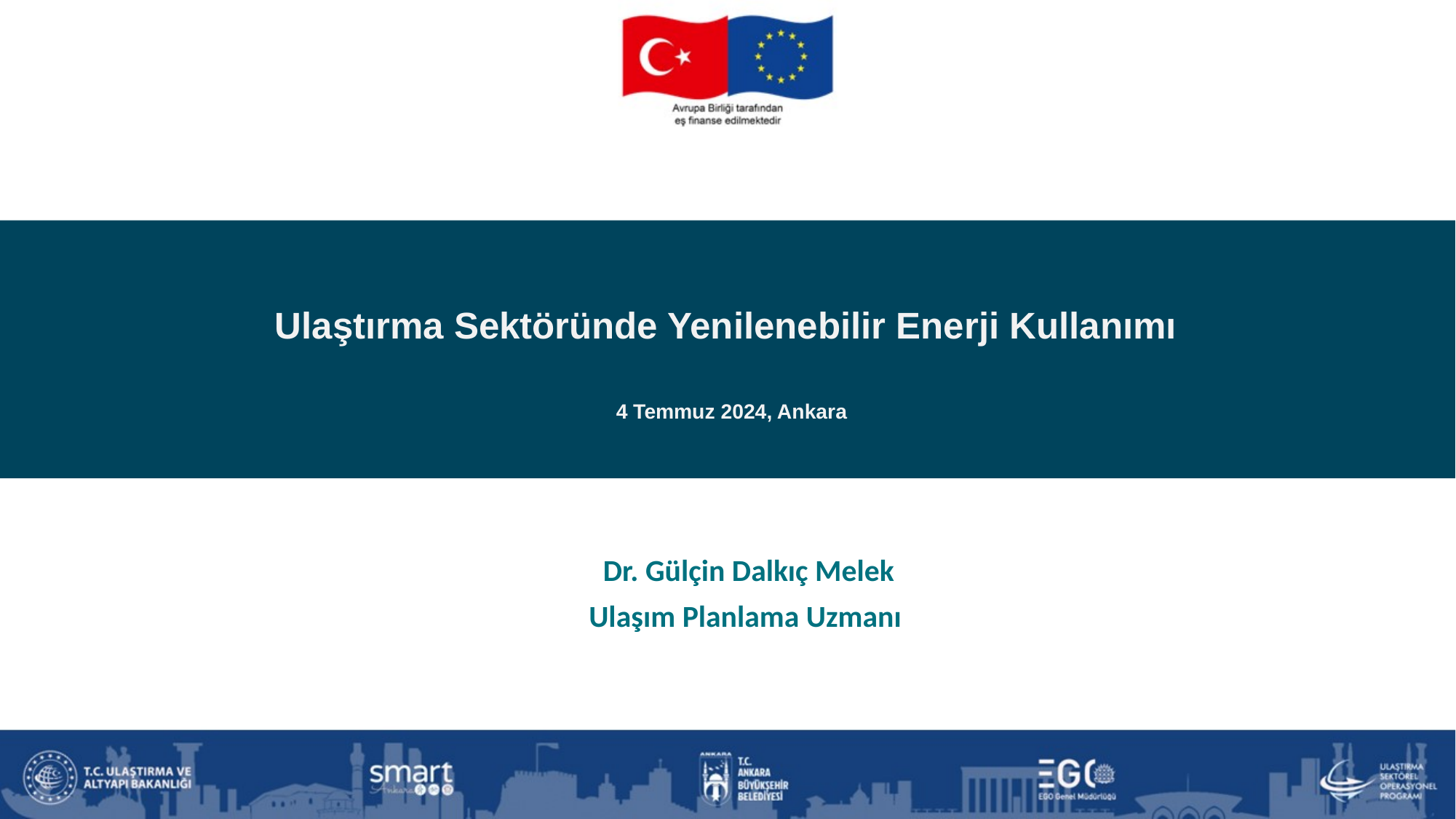

# Ulaştırma Sektöründe Yenilenebilir Enerji Kullanımı 4 Temmuz 2024, Ankara
Dr. Gülçin Dalkıç Melek
Ulaşım Planlama Uzmanı